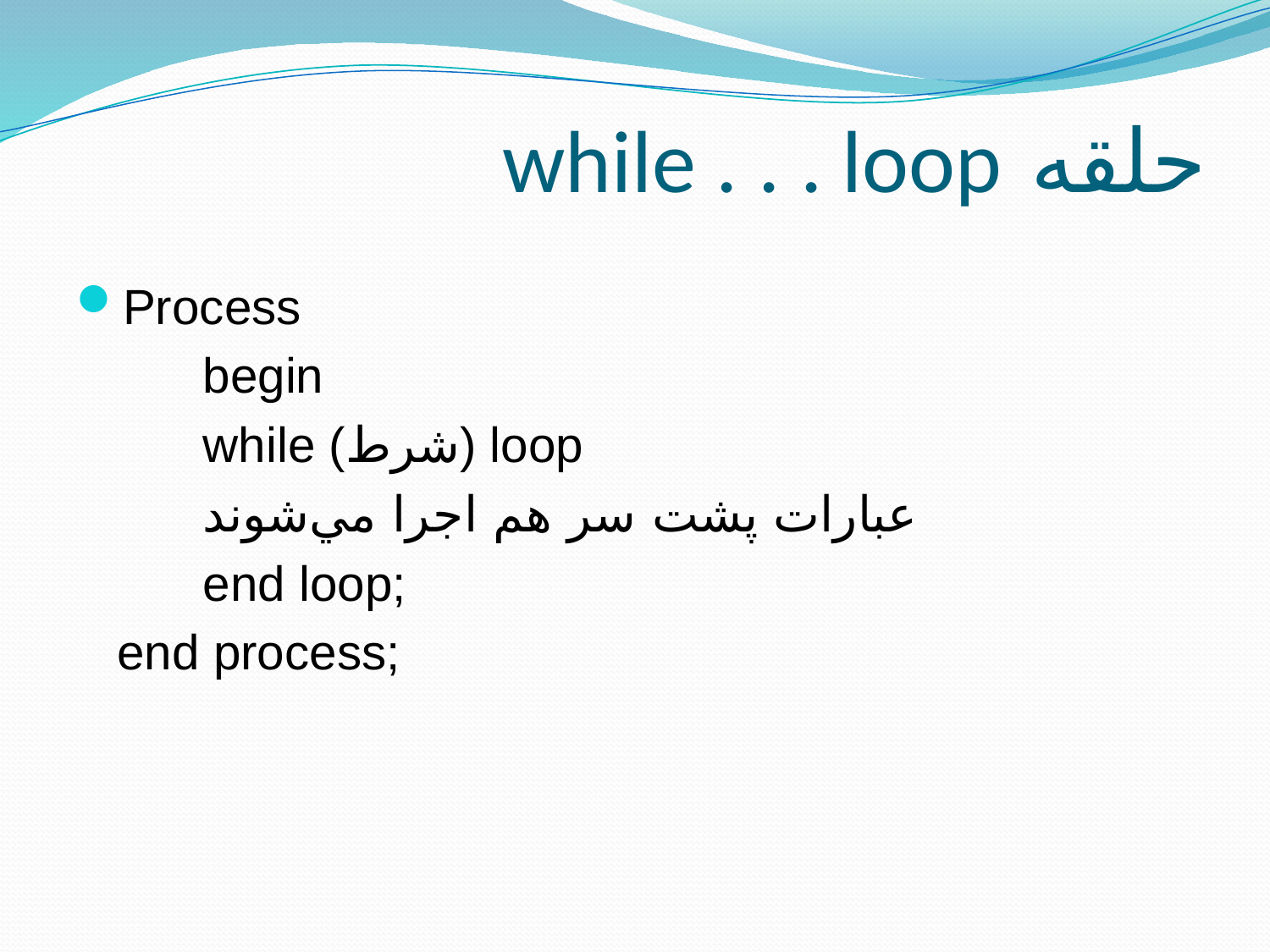

# حلقه while . . . loop
Process
	begin
	while (شرط) loop
	عبارات پشت سر هم اجرا مي‌شوند
	end loop;
   end process;